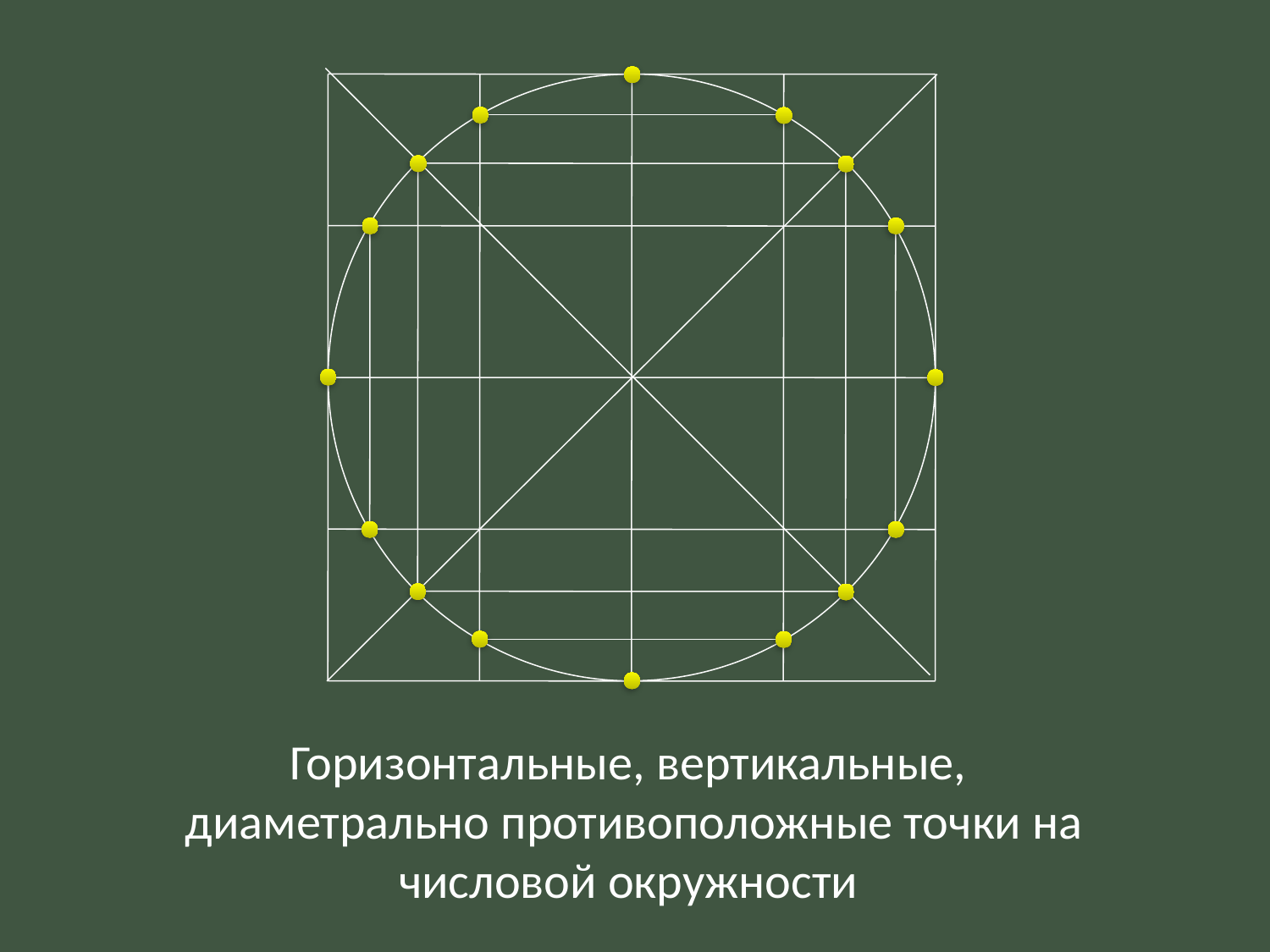

Горизонтальные, вертикальные,
диаметрально противоположные точки на
числовой окружности